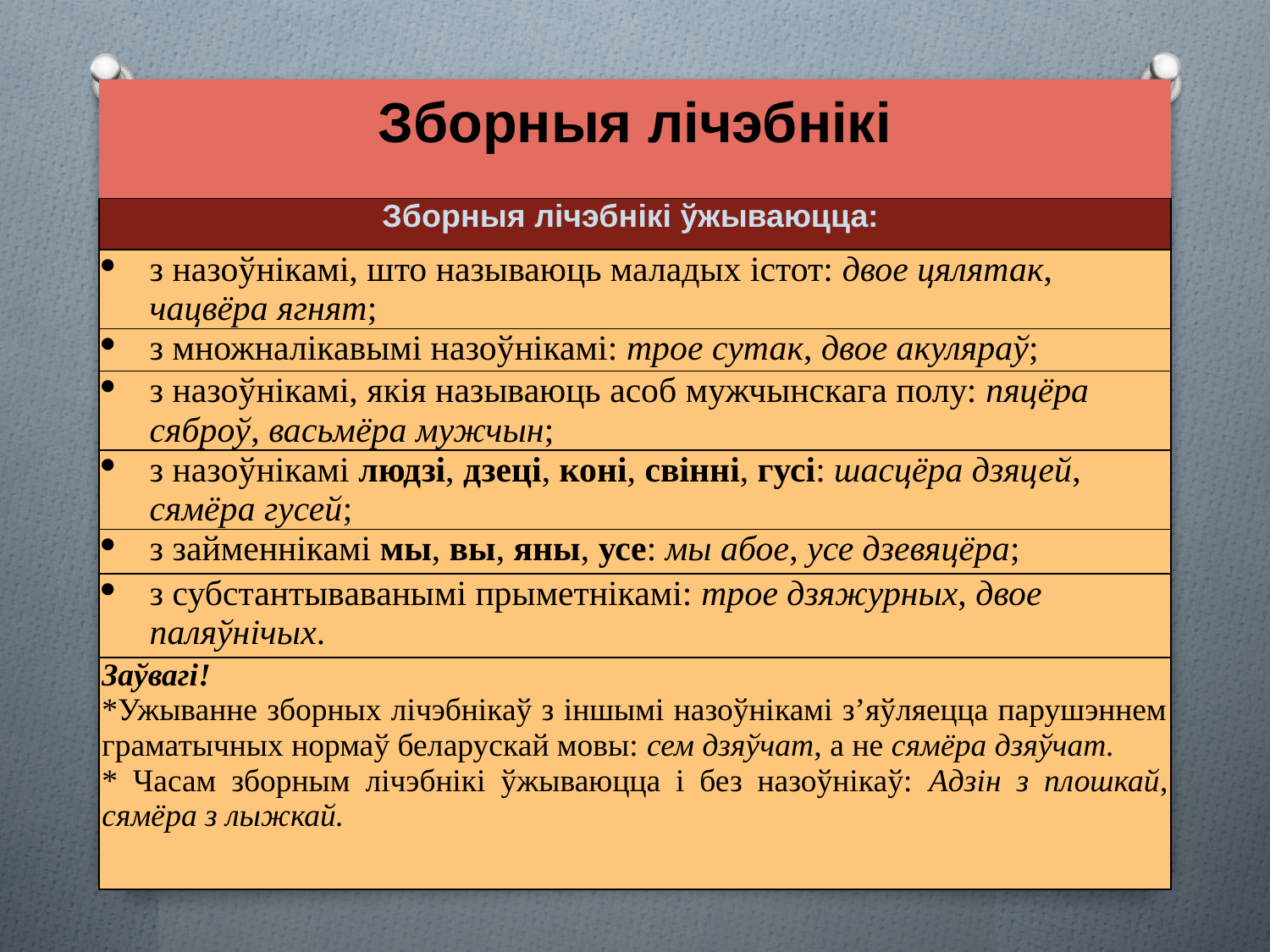

# Зборныя лічэбнікі
| Зборныя лічэбнікі ўжываюцца: |
| --- |
| з назоўнікамі, што называюць маладых істот: двое цялятак, чацвёра ягнят; |
| з множналікавымі назоўнікамі: трое сутак, двое акуляраў; |
| з назоўнікамі, якія называюць асоб мужчынскага полу: пяцёра сяброў, васьмёра мужчын; |
| з назоўнікамі людзі, дзеці, коні, свінні, гусі: шасцёра дзяцей, сямёра гусей; |
| з займеннікамі мы, вы, яны, усе: мы абое, усе дзевяцёра; |
| з субстантываванымі прыметнікамі: трое дзяжурных, двое паляўнічых. |
| Заўвагі! \*Ужыванне зборных лічэбнікаў з іншымі назоўнікамі з’яўляецца парушэннем граматычных нормаў беларускай мовы: сем дзяўчат, а не сямёра дзяўчат. \* Часам зборным лічэбнікі ўжываюцца і без назоўнікаў: Адзін з плошкай, сямёра з лыжкай. |